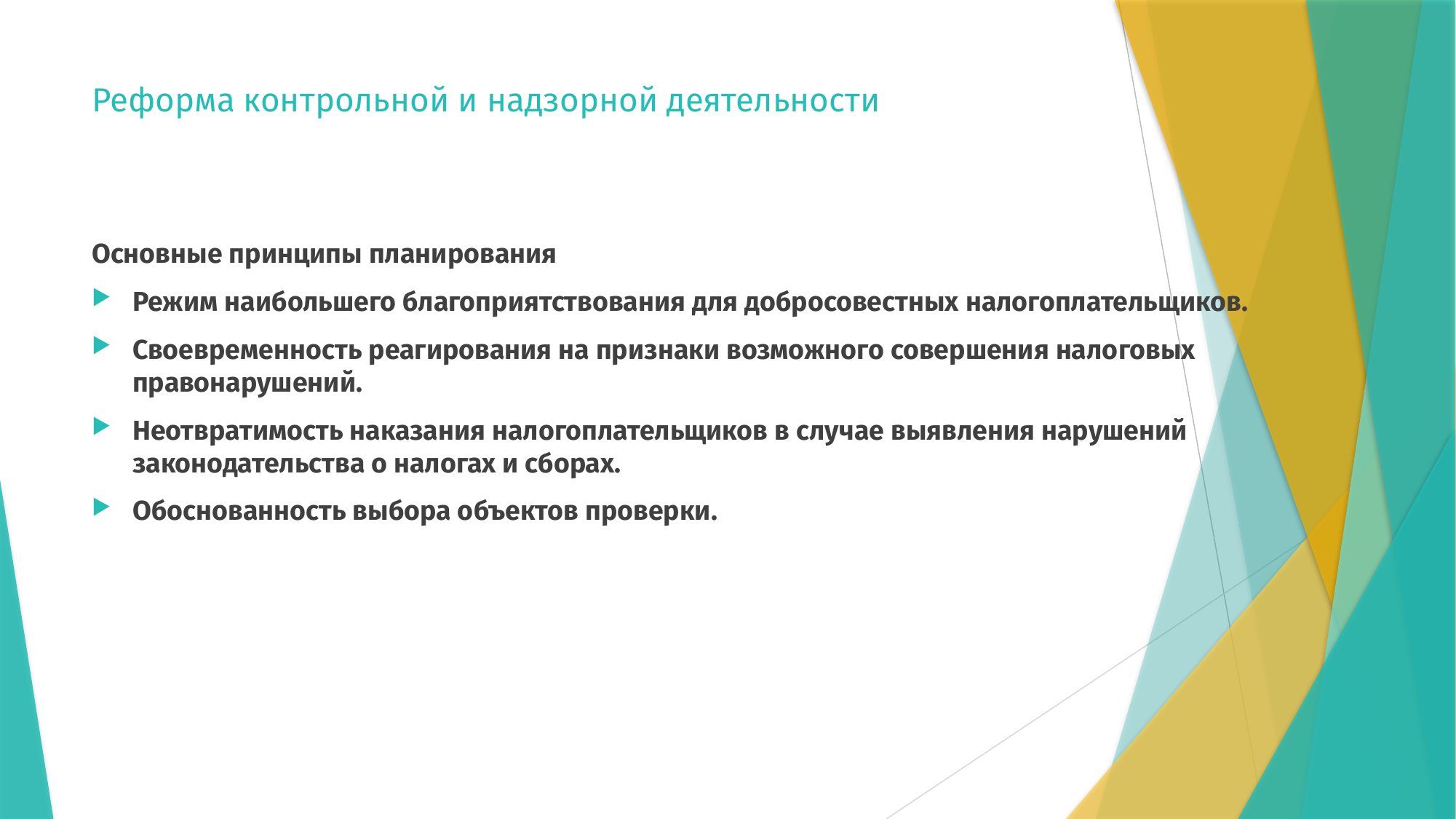

# Реформа контрольной и надзорной деятельности
Основные принципы планирования
Режим наибольшего благоприятствования для добросовестных налогоплательщиков.
Своевременность реагирования на признаки возможного совершения налоговых правонарушений.
Неотвратимость наказания налогоплательщиков в случае выявления нарушений законодательства о налогах и сборах.
Обоснованность выбора объектов проверки.